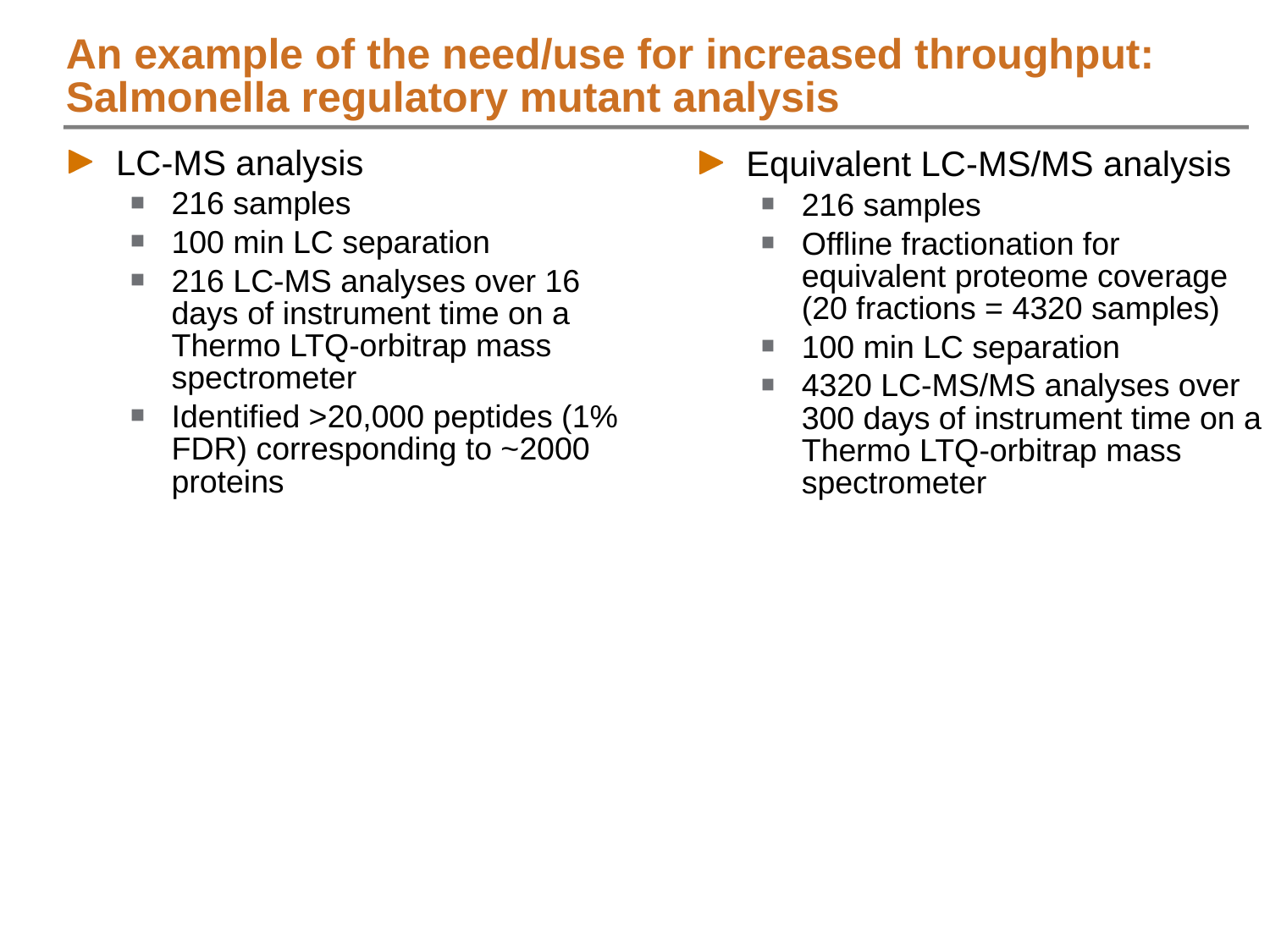

# An example of the need/use for increased throughput: Salmonella regulatory mutant analysis
LC-MS analysis
216 samples
100 min LC separation
216 LC-MS analyses over 16 days of instrument time on a Thermo LTQ-orbitrap mass spectrometer
Identified >20,000 peptides (1% FDR) corresponding to ~2000 proteins
Equivalent LC-MS/MS analysis
216 samples
Offline fractionation for equivalent proteome coverage (20 fractions = 4320 samples)
100 min LC separation
4320 LC-MS/MS analyses over 300 days of instrument time on a Thermo LTQ-orbitrap mass spectrometer